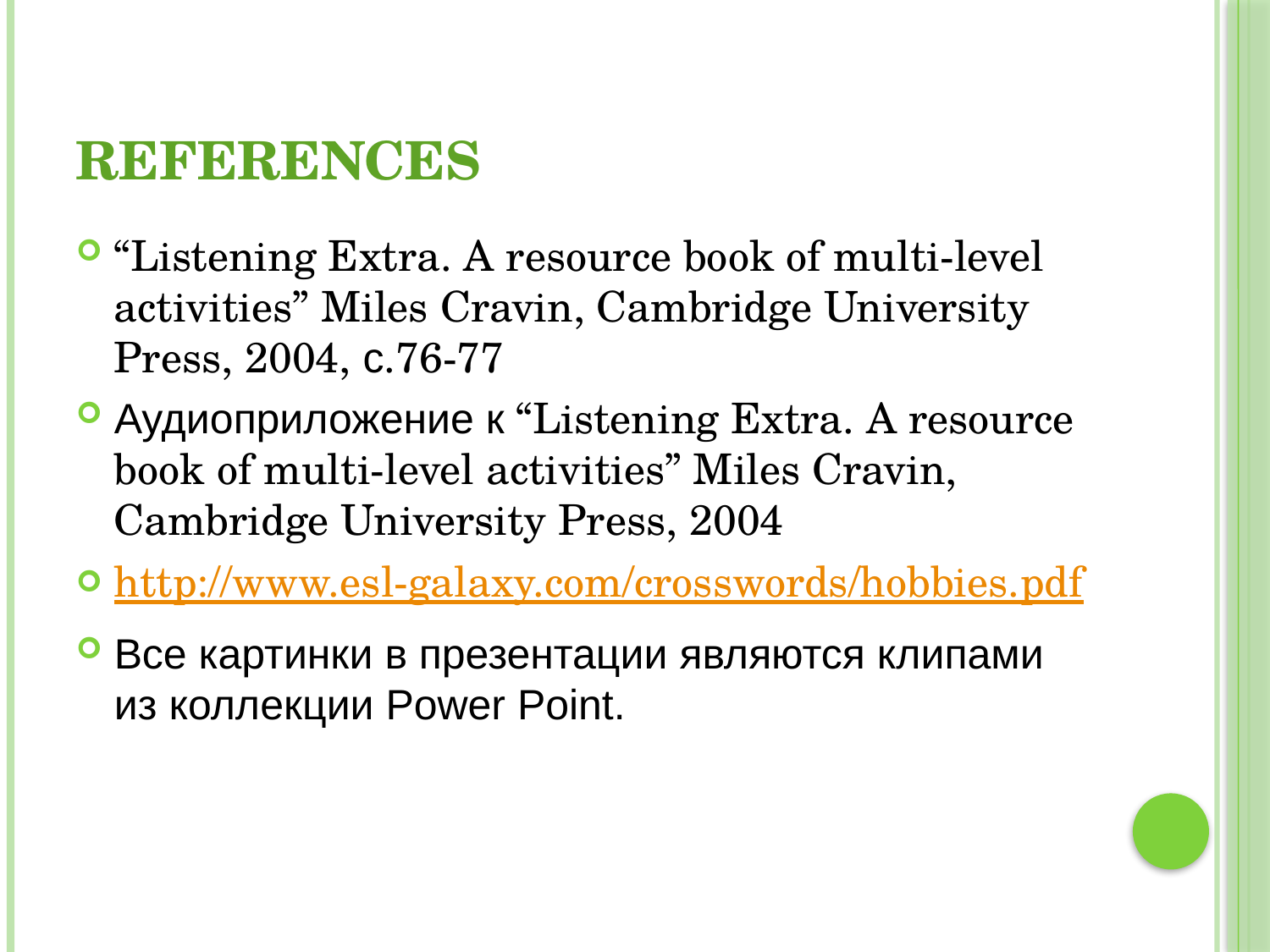

# REFERENCES
“Listening Extra. A resource book of multi-level activities” Miles Cravin, Cambridge University Press, 2004, с.76-77
Аудиоприложение к “Listening Extra. A resource book of multi-level activities” Miles Cravin, Cambridge University Press, 2004
http://www.esl-galaxy.com/crosswords/hobbies.pdf
Все картинки в презентации являются клипами из коллекции Power Point.